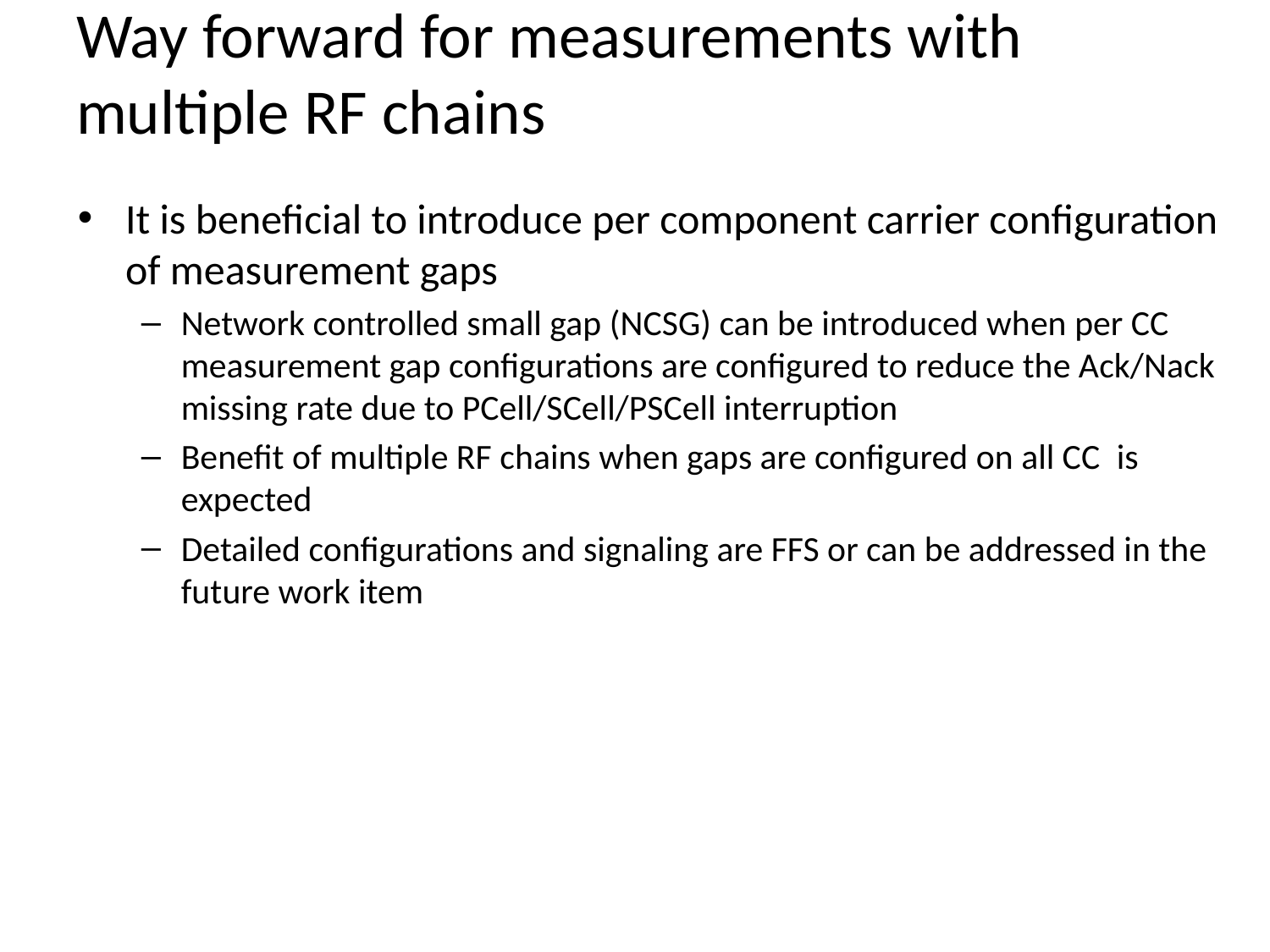

# Way forward for measurements with multiple RF chains

It is beneficial to introduce per component carrier configuration of measurement gaps
Network controlled small gap (NCSG) can be introduced when per CC measurement gap configurations are configured to reduce the Ack/Nack missing rate due to PCell/SCell/PSCell interruption
Benefit of multiple RF chains when gaps are configured on all CC  is expected
Detailed configurations and signaling are FFS or can be addressed in the future work item